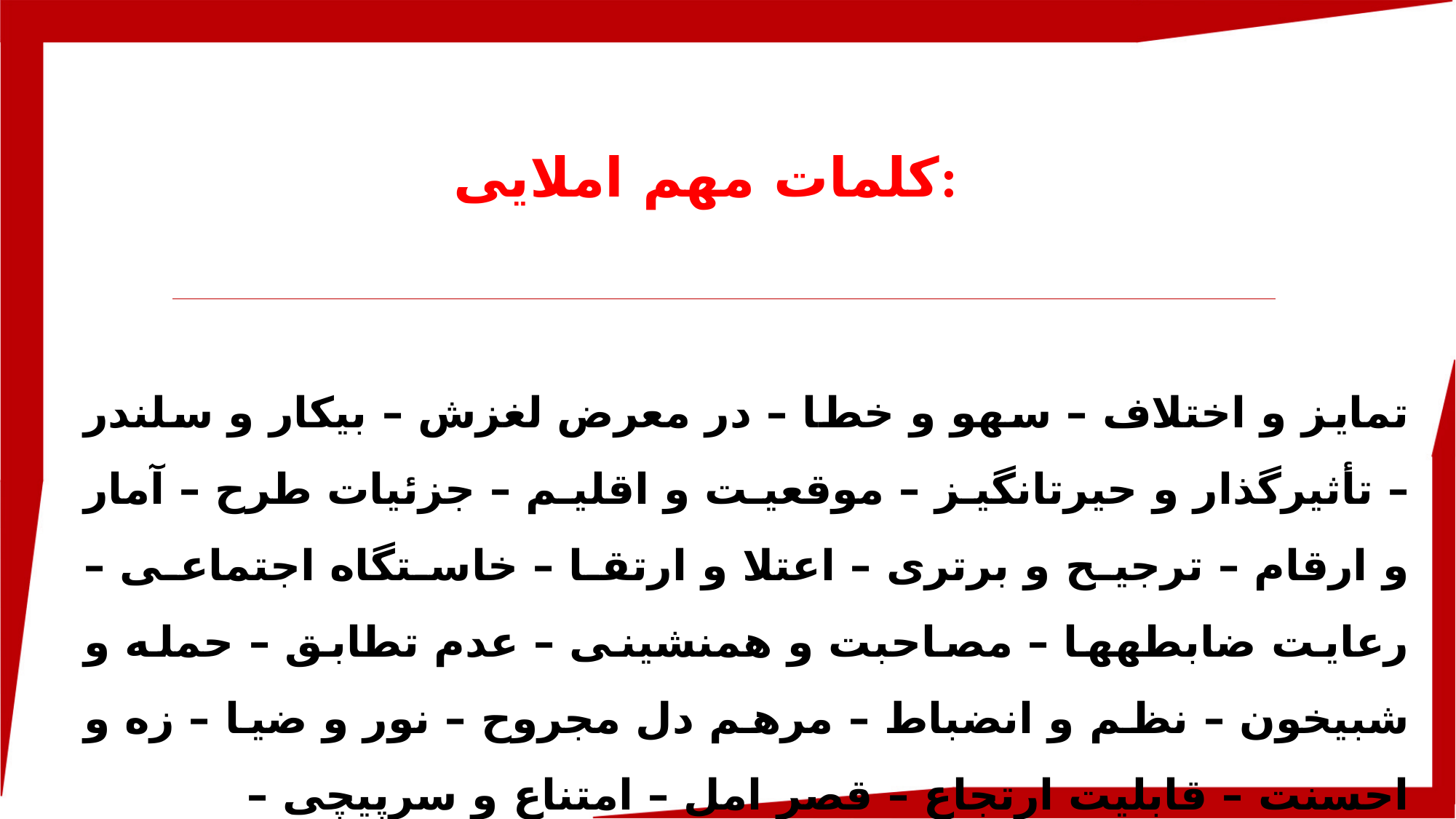

کلمات مهم املایی:
تمایز و اختلاف – سهو و خطا – در معرض لغزش – بیکار و سلندر – تأثیرگذار و حیرت­انگیز – موقعیت و اقلیم – جزئیات طرح – آمار و ارقام – ترجیح و برتری – اعتلا و ارتقا – خاستگاه اجتماعی – رعایت ضابطه­ها – مصاحبت و هم­نشینی – عدم تطابق – حمله و شبیخون – نظم و انضباط – مرهم دل مجروح – نور و ضیا – زه و احسنت – قابلیت ارتجاع – قصر امل – امتناع و سرپیچی –